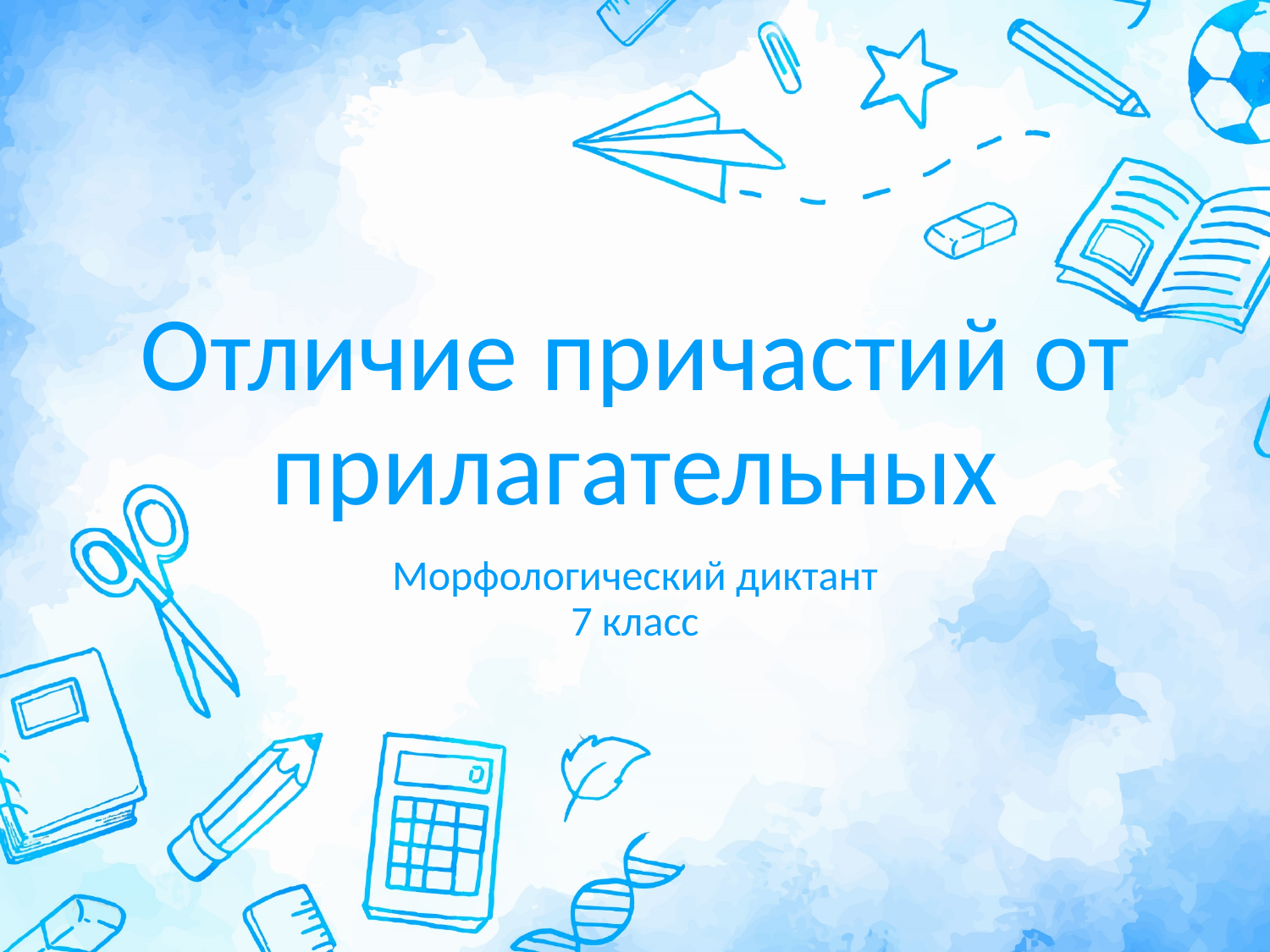

# Отличие причастий от прилагательных
Морфологический диктант
7 класс